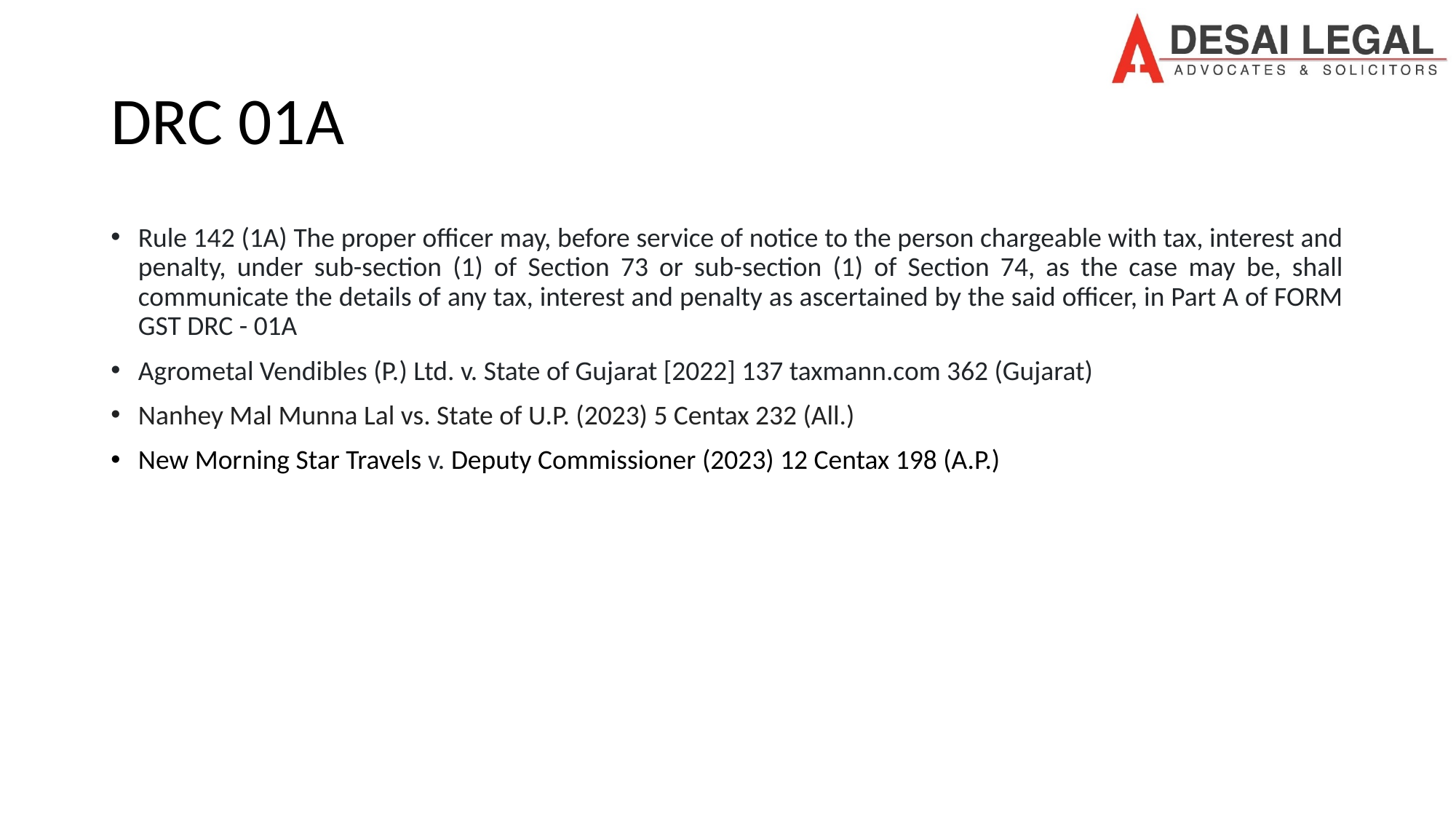

# DRC 01A
Rule 142 (1A) The proper officer may, before service of notice to the person chargeable with tax, interest and penalty, under sub-section (1) of Section 73 or sub-section (1) of Section 74, as the case may be, shall communicate the details of any tax, interest and penalty as ascertained by the said officer, in Part A of FORM GST DRC - 01A
Agrometal Vendibles (P.) Ltd. v. State of Gujarat [2022] 137 taxmann.com 362 (Gujarat)
Nanhey Mal Munna Lal vs. State of U.P. (2023) 5 Centax 232 (All.)
New Morning Star Travels v. Deputy Commissioner (2023) 12 Centax 198 (A.P.)